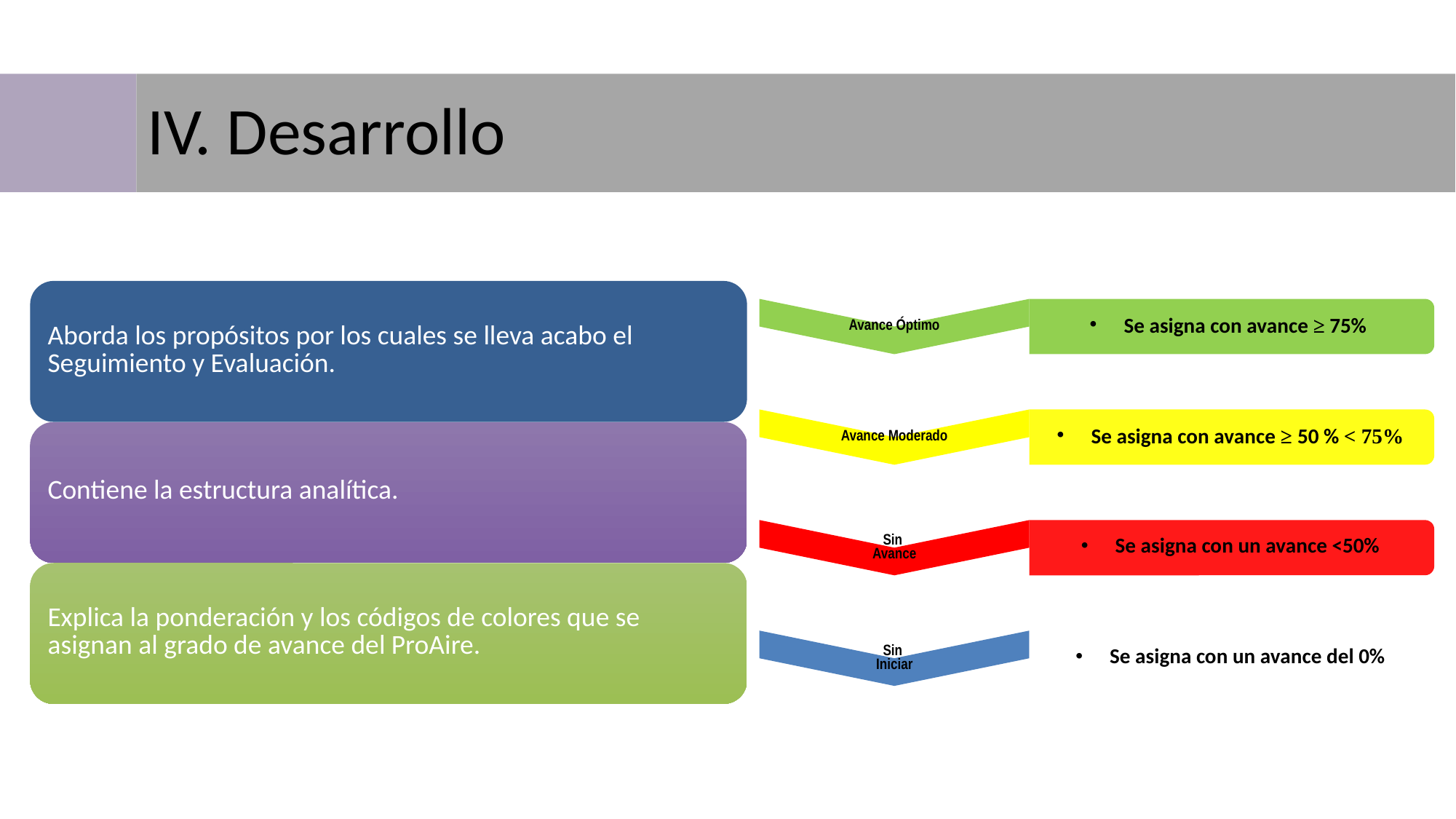

# IV. Desarrollo
Aborda los propósitos por los cuales se lleva acabo el Seguimiento y Evaluación.
Contiene la estructura analítica.
Explica la ponderación y los códigos de colores que se asignan al grado de avance del ProAire.
Avance Óptimo
Se asigna con avance ≥ 75%
Avance Moderado
Se asigna con avance ≥ 50 % < 75%
Sin
Avance
Se asigna con un avance <50%
Sin
Iniciar
Se asigna con un avance del 0%